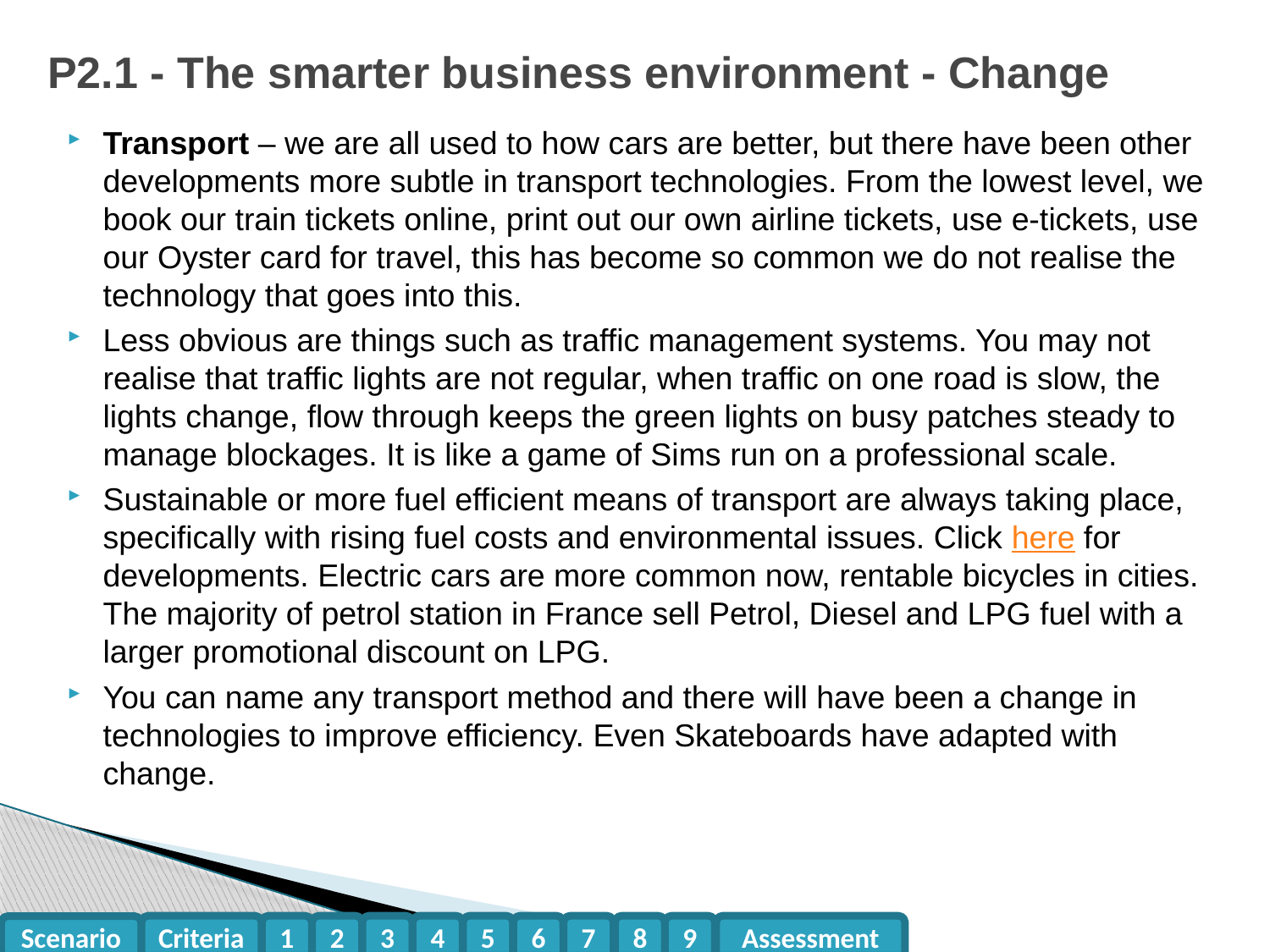

# P2.1 - The smarter business environment - Change
Transport – we are all used to how cars are better, but there have been other developments more subtle in transport technologies. From the lowest level, we book our train tickets online, print out our own airline tickets, use e-tickets, use our Oyster card for travel, this has become so common we do not realise the technology that goes into this.
Less obvious are things such as traffic management systems. You may not realise that traffic lights are not regular, when traffic on one road is slow, the lights change, flow through keeps the green lights on busy patches steady to manage blockages. It is like a game of Sims run on a professional scale.
Sustainable or more fuel efficient means of transport are always taking place, specifically with rising fuel costs and environmental issues. Click here for developments. Electric cars are more common now, rentable bicycles in cities. The majority of petrol station in France sell Petrol, Diesel and LPG fuel with a larger promotional discount on LPG.
You can name any transport method and there will have been a change in technologies to improve efficiency. Even Skateboards have adapted with change.